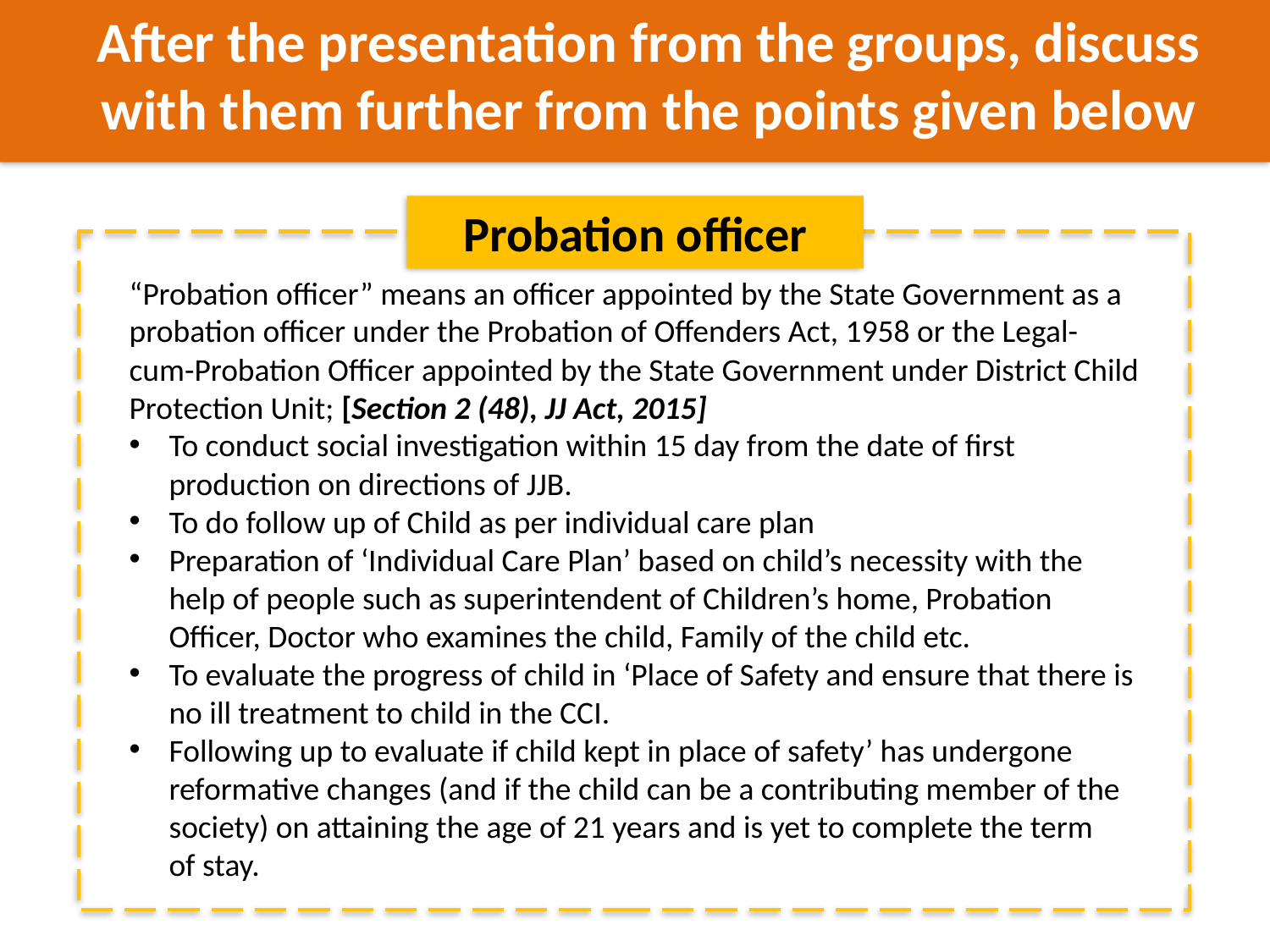

After the presentation from the groups, discuss with them further from the points given below

Probation officer

“Probation officer” means an officer appointed by the State Government as a probation officer under the Probation of Offenders Act, 1958 or the Legal-cum-Probation Officer appointed by the State Government under District Child Protection Unit; [Section 2 (48), JJ Act, 2015]
To conduct social investigation within 15 day from the date of first production on directions of JJB.
To do follow up of Child as per individual care plan
Preparation of ‘Individual Care Plan’ based on child’s necessity with the help of people such as superintendent of Children’s home, Probation Officer, Doctor who examines the child, Family of the child etc.
To evaluate the progress of child in ‘Place of Safety and ensure that there is no ill treatment to child in the CCI.
Following up to evaluate if child kept in place of safety’ has undergone reformative changes (and if the child can be a contributing member of the society) on attaining the age of 21 years and is yet to complete the term
of stay.